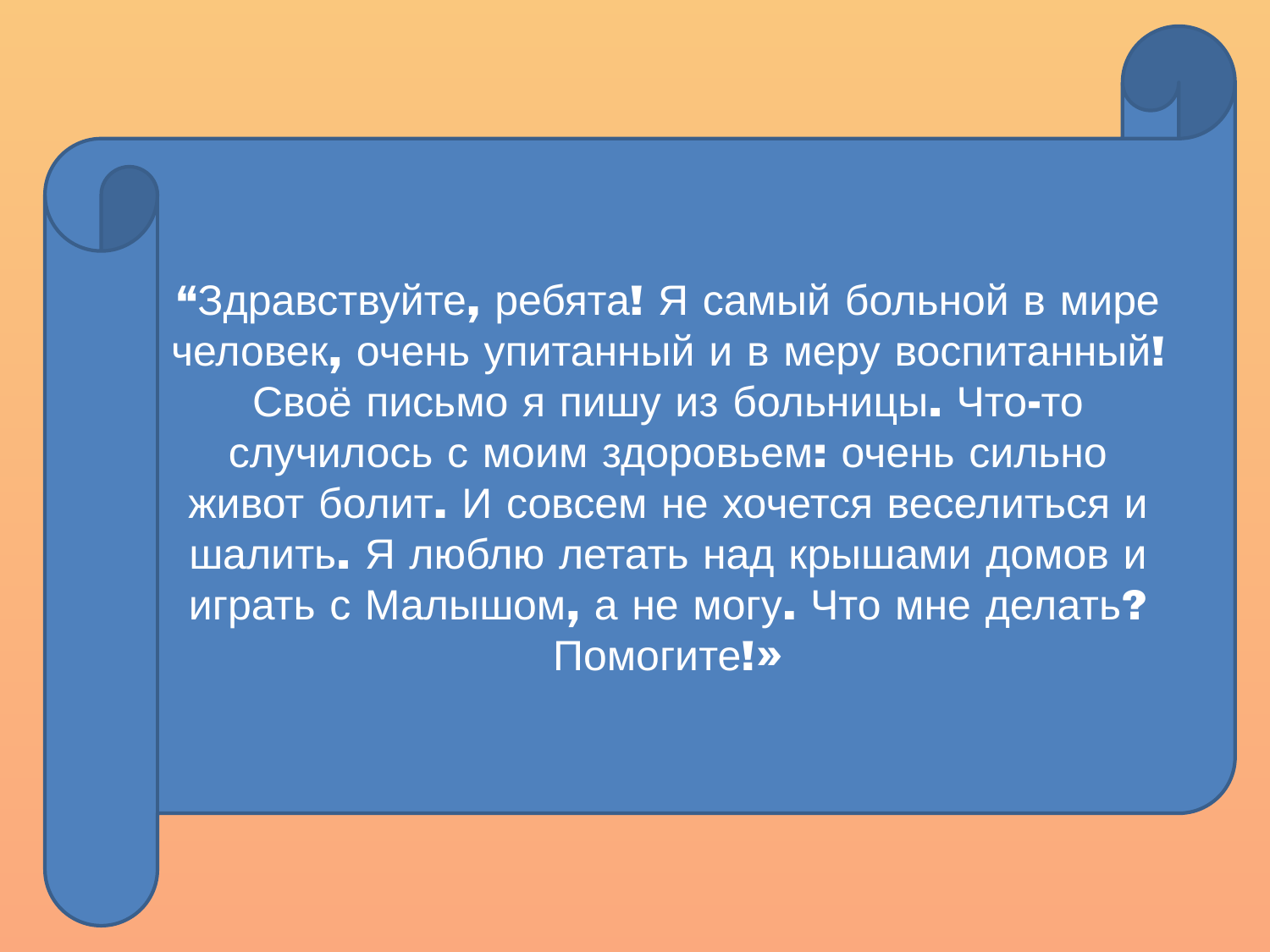

“Здравствуйте, ребята! Я самый больной в мире человек, очень упитанный и в меру воспитанный! Своё письмо я пишу из больницы. Что-то случилось с моим здоровьем: очень сильно живот болит. И совсем не хочется веселиться и шалить. Я люблю летать над крышами домов и играть с Малышом, а не могу. Что мне делать? Помогите!»
#